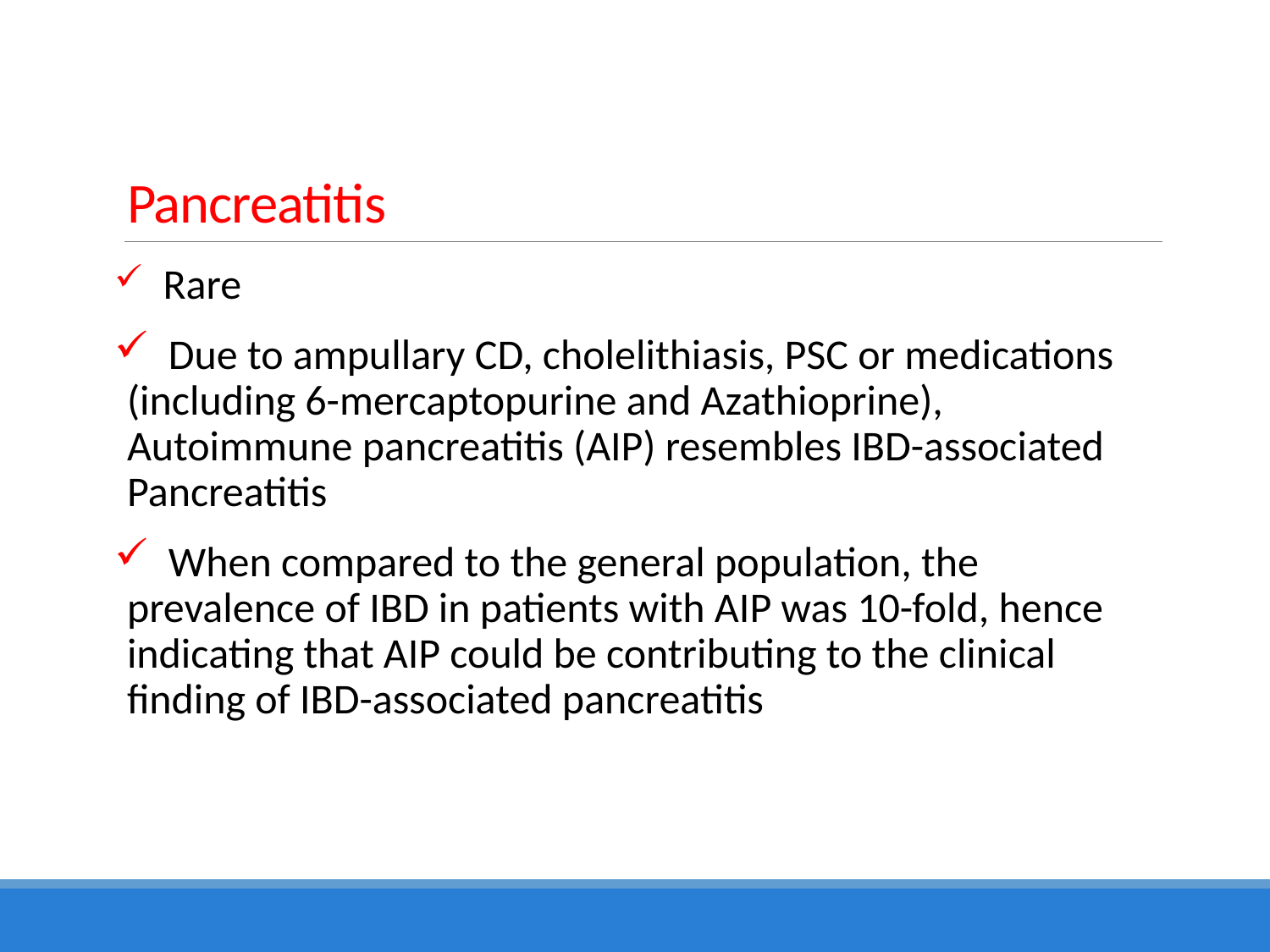

# Pancreatitis
  Rare
  Due to ampullary CD, cholelithiasis, PSC or medications (including 6-mercaptopurine and Azathioprine), Autoimmune pancreatitis (AIP) resembles IBD-associated Pancreatitis
  When compared to the general population, the prevalence of IBD in patients with AIP was 10-fold, hence indicating that AIP could be contributing to the clinical finding of IBD-associated pancreatitis